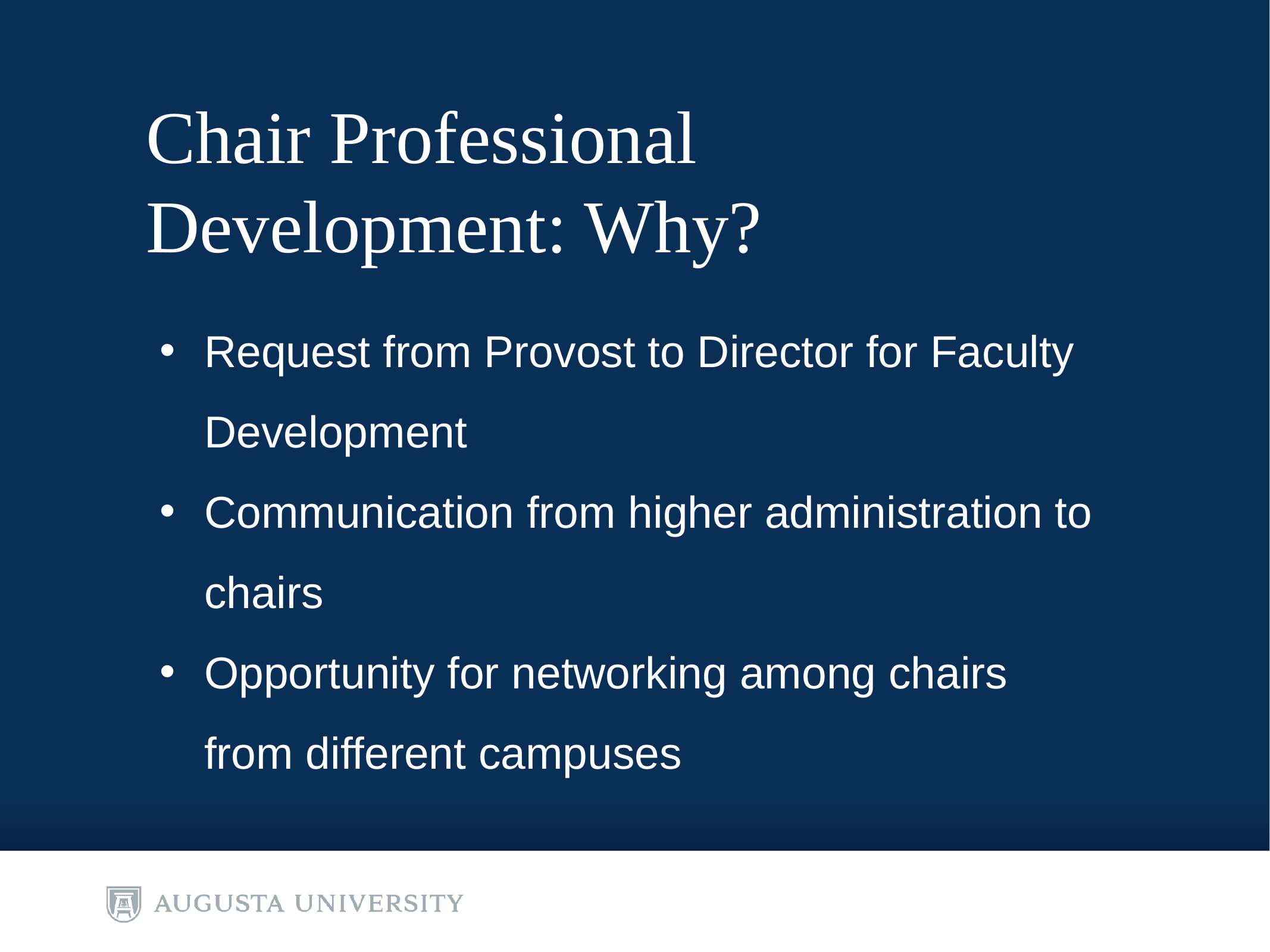

# Chair Professional Development: Why?
Request from Provost to Director for Faculty Development
Communication from higher administration to chairs
Opportunity for networking among chairs from different campuses